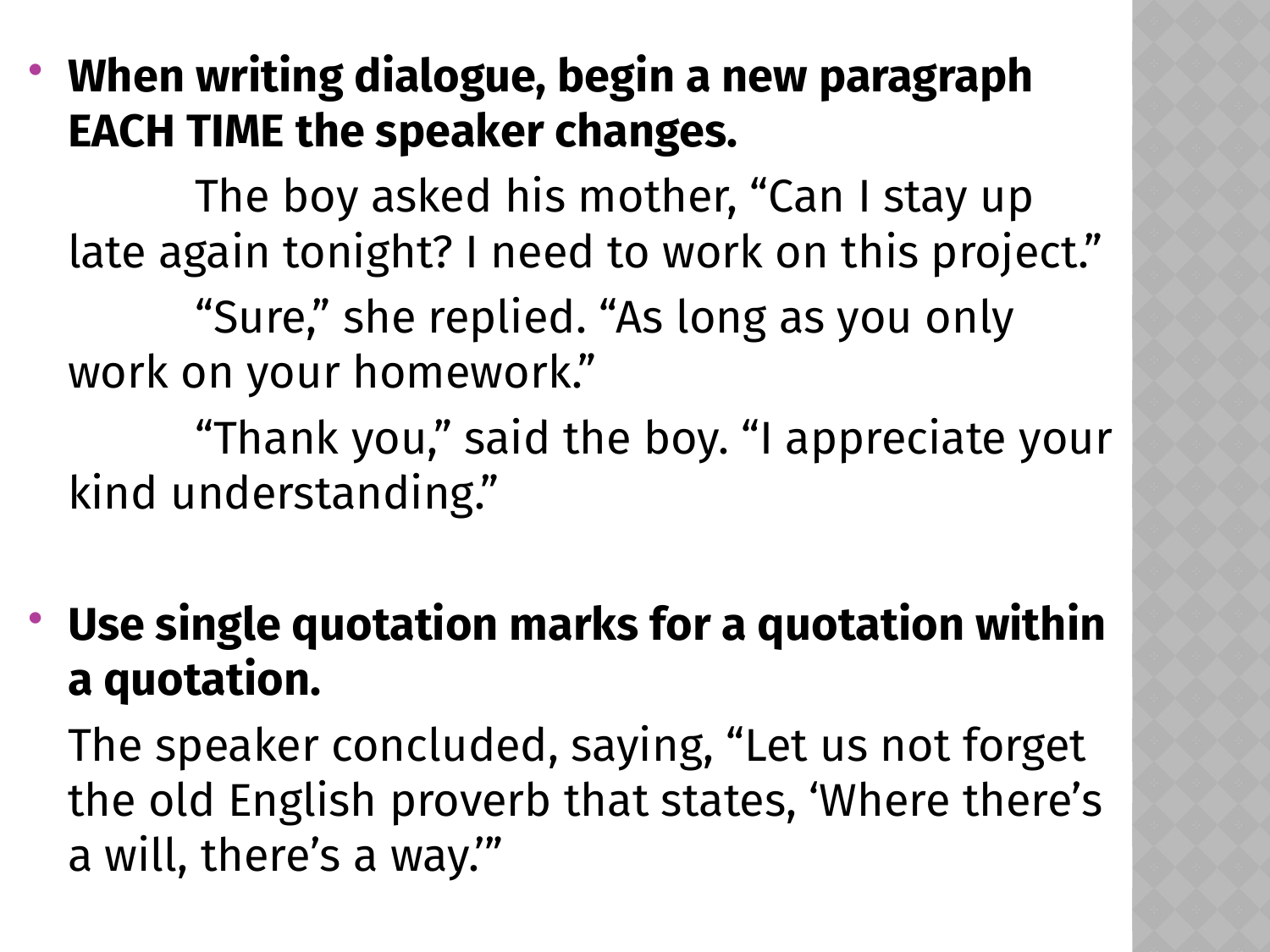

When writing dialogue, begin a new paragraph EACH TIME the speaker changes.
		The boy asked his mother, “Can I stay up late again tonight? I need to work on this project.”
		“Sure,” she replied. “As long as you only work on your homework.”
		“Thank you,” said the boy. “I appreciate your kind understanding.”

Use single quotation marks for a quotation within a quotation.
	The speaker concluded, saying, “Let us not forget the old English proverb that states, ‘Where there’s a will, there’s a way.’”